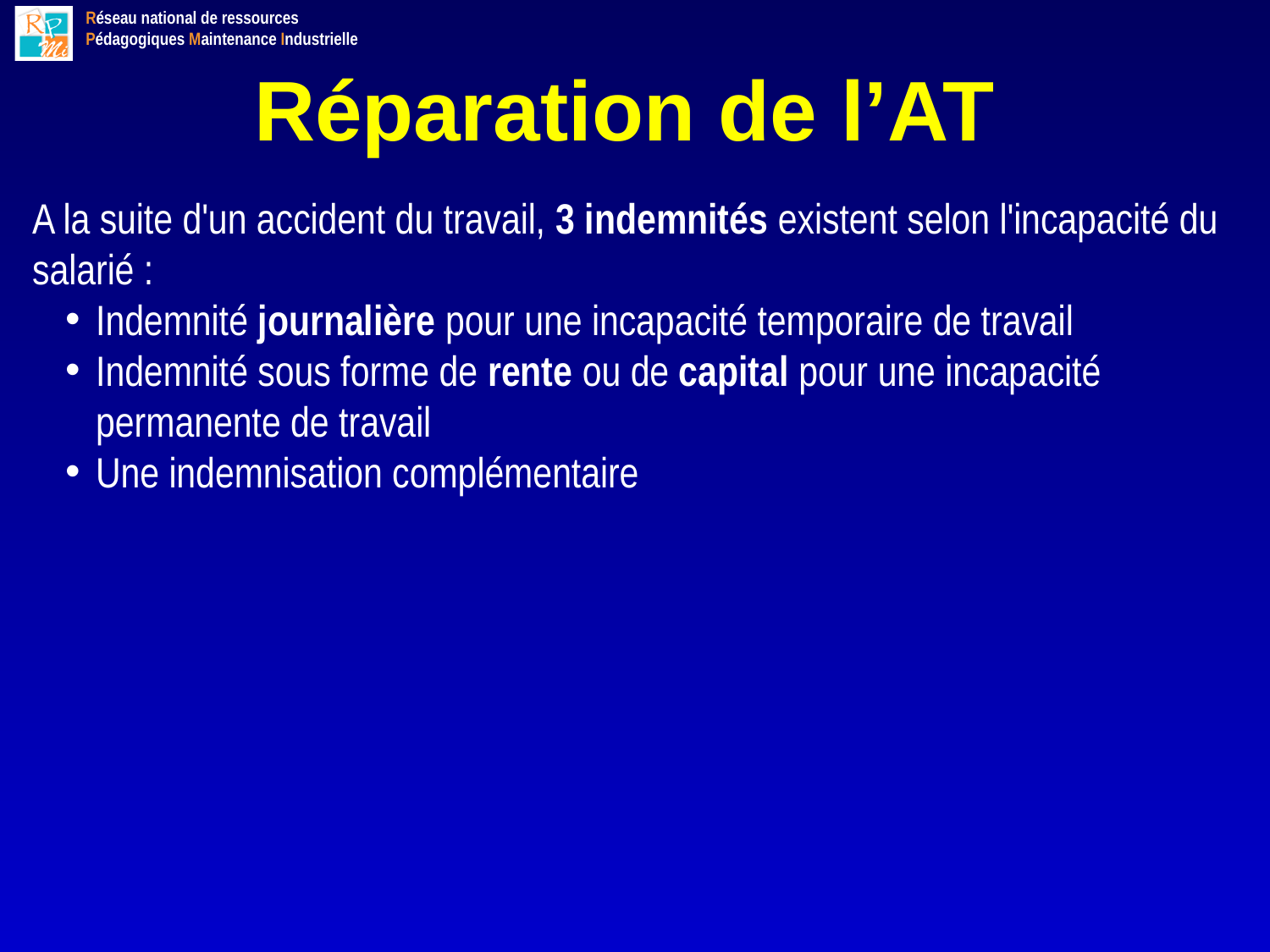

# Réparation de l’AT
A la suite d'un accident du travail, 3 indemnités existent selon l'incapacité du salarié :
Indemnité journalière pour une incapacité temporaire de travail
Indemnité sous forme de rente ou de capital pour une incapacité permanente de travail
Une indemnisation complémentaire